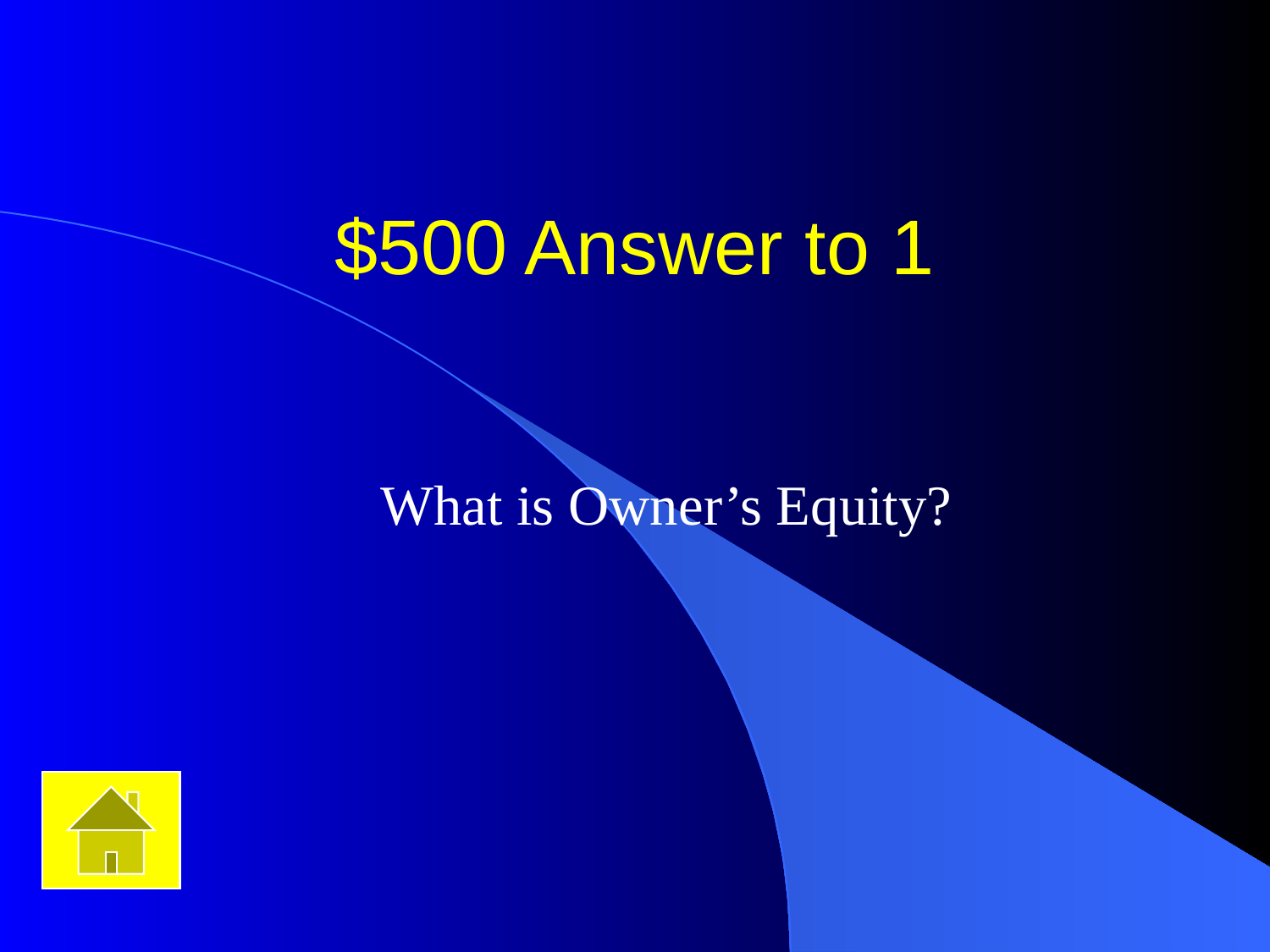

# $500 Answer to 1
What is Owner’s Equity?